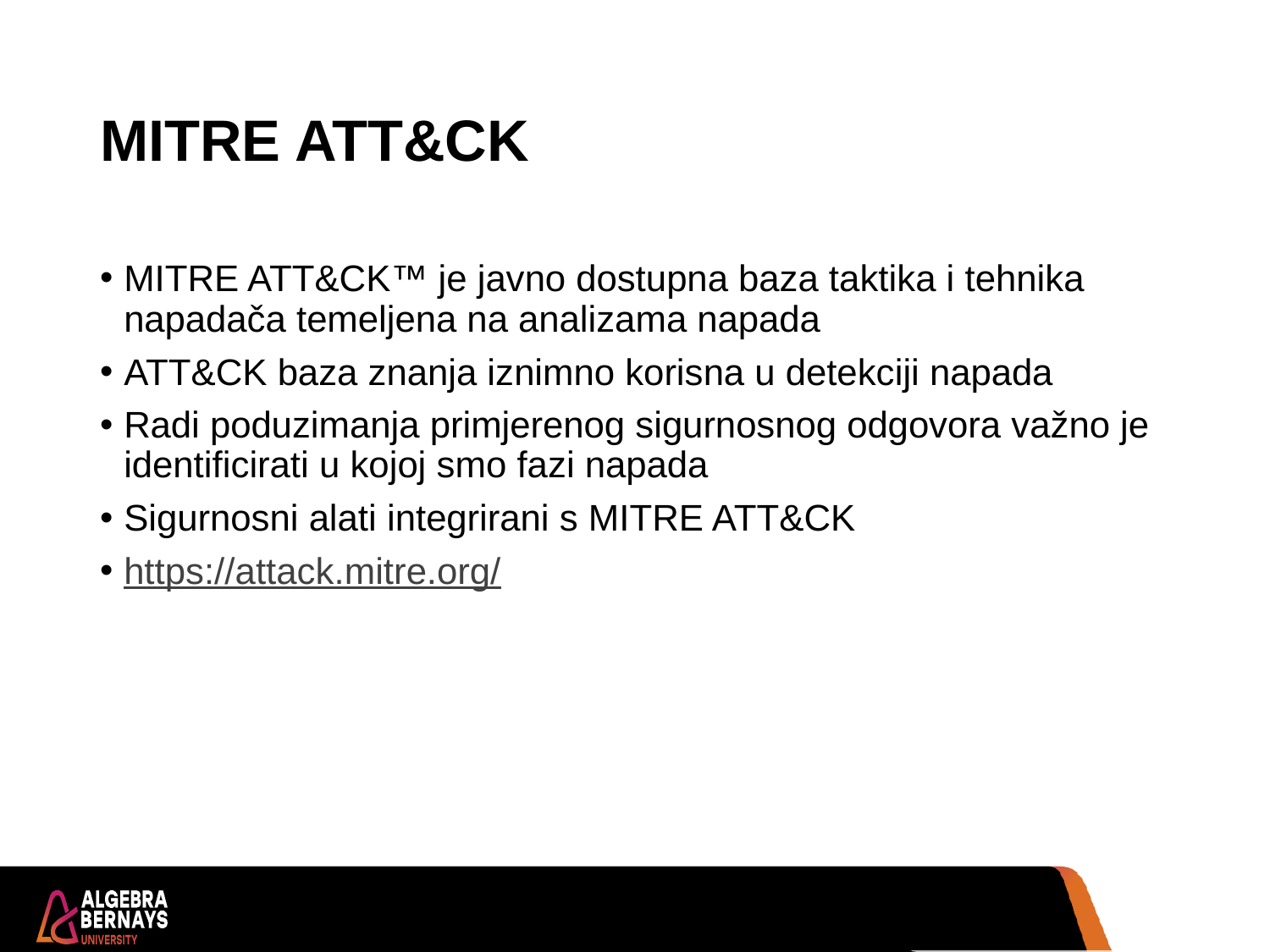

# MITRE ATT&CK
MITRE ATT&CK™ je javno dostupna baza taktika i tehnika napadača temeljena na analizama napada
ATT&CK baza znanja iznimno korisna u detekciji napada
Radi poduzimanja primjerenog sigurnosnog odgovora važno je identificirati u kojoj smo fazi napada
Sigurnosni alati integrirani s MITRE ATT&CK
https://attack.mitre.org/